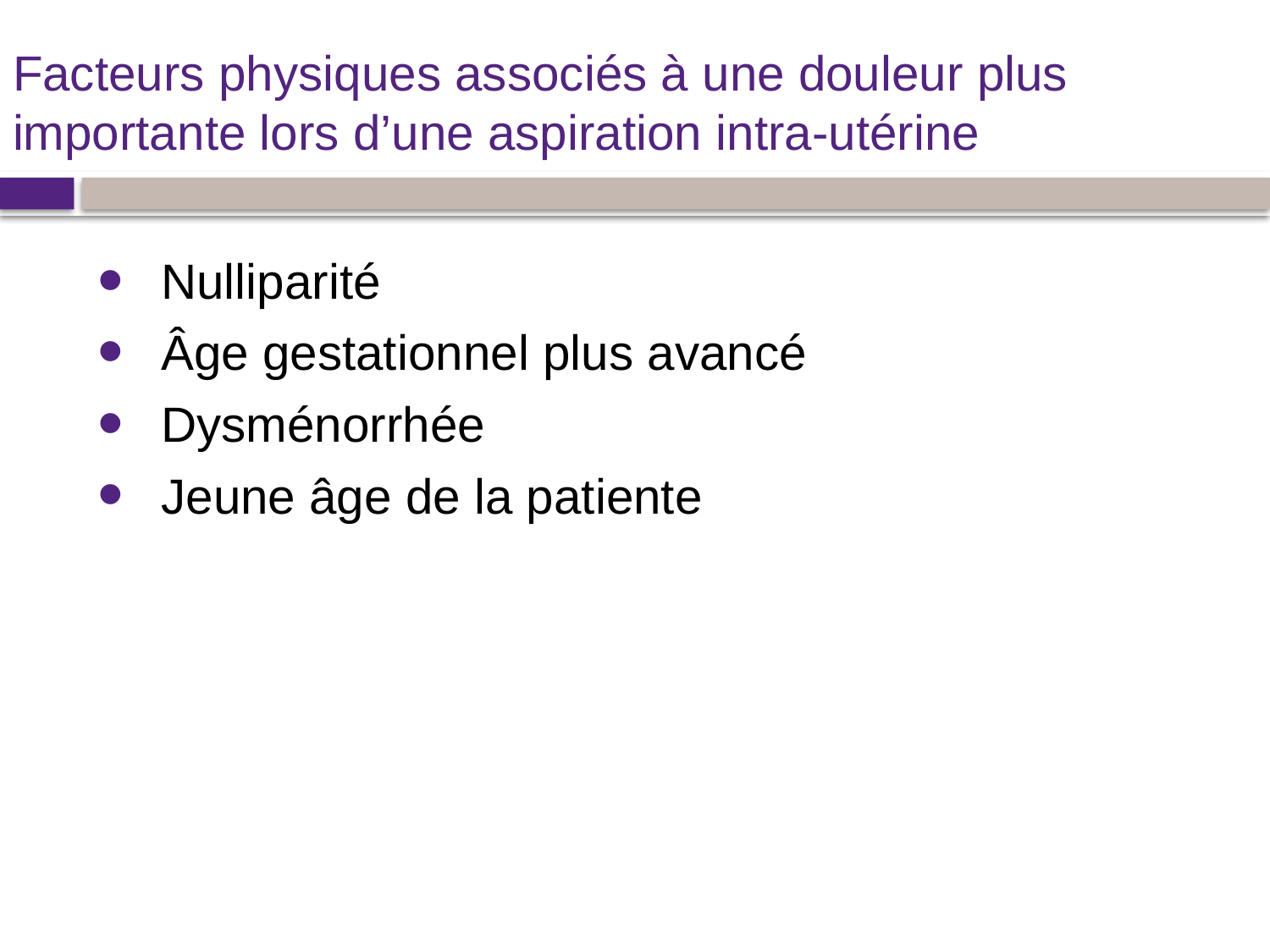

# Facteurs physiques associés à une douleur plus importante lors d’une aspiration intra-utérine
Nulliparité
Âge gestationnel plus avancé
Dysménorrhée
Jeune âge de la patiente